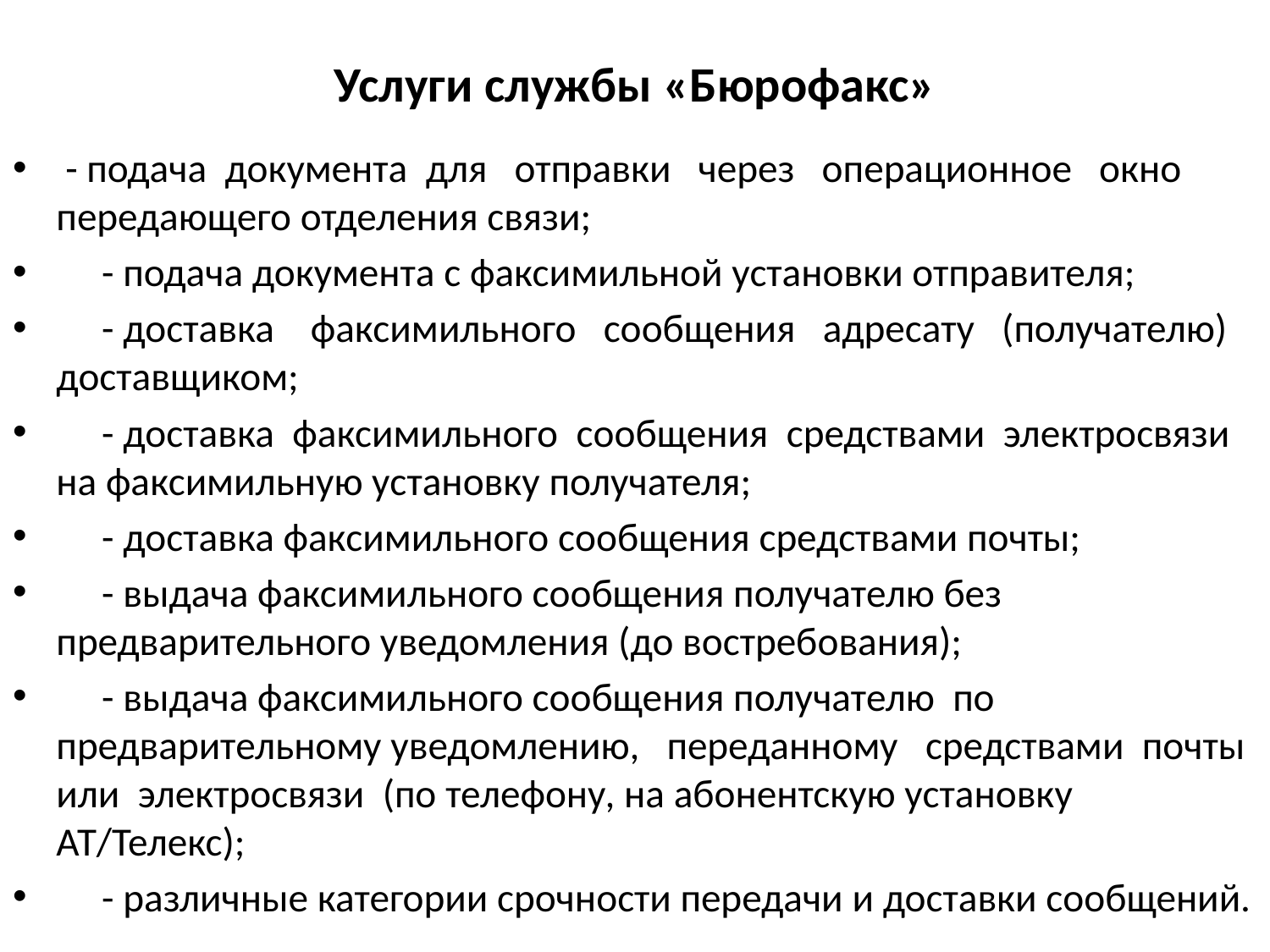

# Услуги службы «Бюрофакс»
 - подача  документа  для   отправки   через   операционное   окно передающего отделения связи;
     - подача документа с факсимильной установки отправителя;
     - доставка    факсимильного   сообщения   адресату   (получателю) доставщиком;
     - доставка  факсимильного  сообщения  средствами  электросвязи на факсимильную установку получателя;
     - доставка факсимильного сообщения средствами почты;
     - выдача факсимильного сообщения получателю без  предварительного уведомления (до востребования);
     - выдача факсимильного сообщения получателю  по  предварительному уведомлению,   переданному   средствами  почты  или  электросвязи  (по телефону, на абонентскую установку АТ/Телекс);
     - различные категории срочности передачи и доставки сообщений.